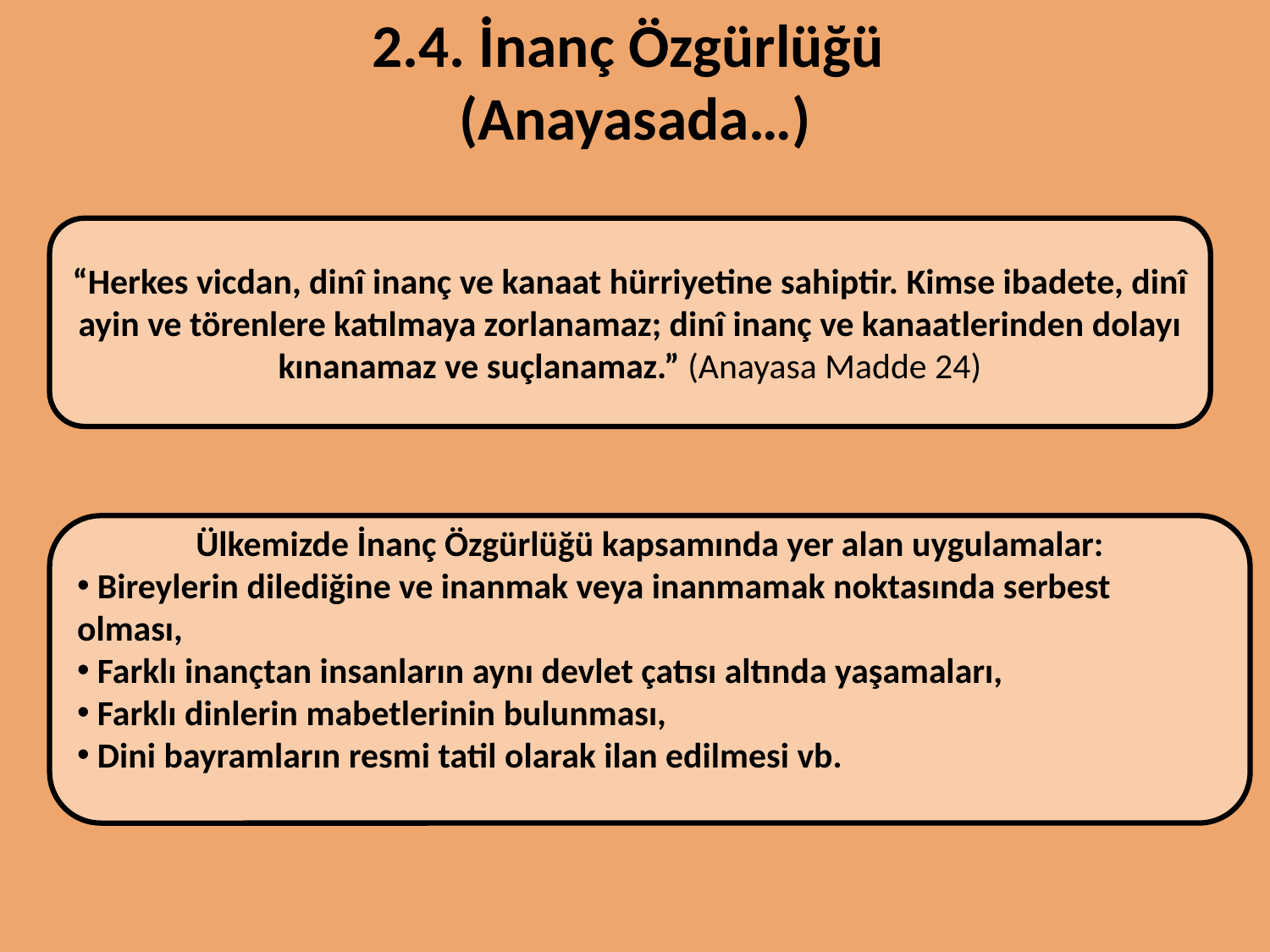

# 2.4. İnanç Özgürlüğü (Anayasada…)
“Herkes vicdan, dinî inanç ve kanaat hürriyetine sahiptir. Kimse ibadete, dinî ayin ve törenlere katılmaya zorlanamaz; dinî inanç ve kanaatlerinden dolayı kınanamaz ve suçlanamaz.” (Anayasa Madde 24)
Ülkemizde İnanç Özgürlüğü kapsamında yer alan uygulamalar:
 Bireylerin dilediğine ve inanmak veya inanmamak noktasında serbest olması,
 Farklı inançtan insanların aynı devlet çatısı altında yaşamaları,
 Farklı dinlerin mabetlerinin bulunması,
 Dini bayramların resmi tatil olarak ilan edilmesi vb.